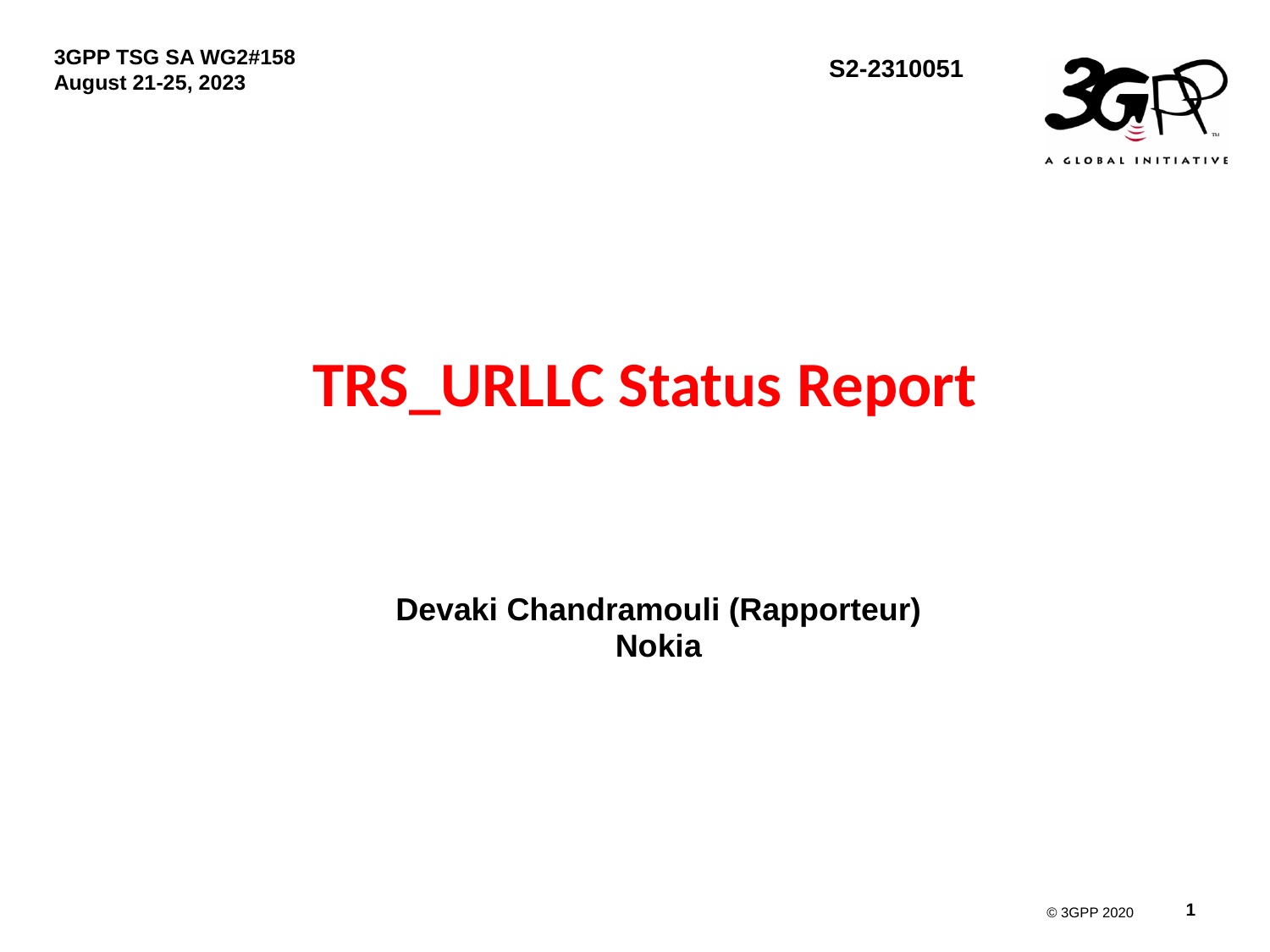

# TRS_URLLC Status Report
Devaki Chandramouli (Rapporteur)
Nokia